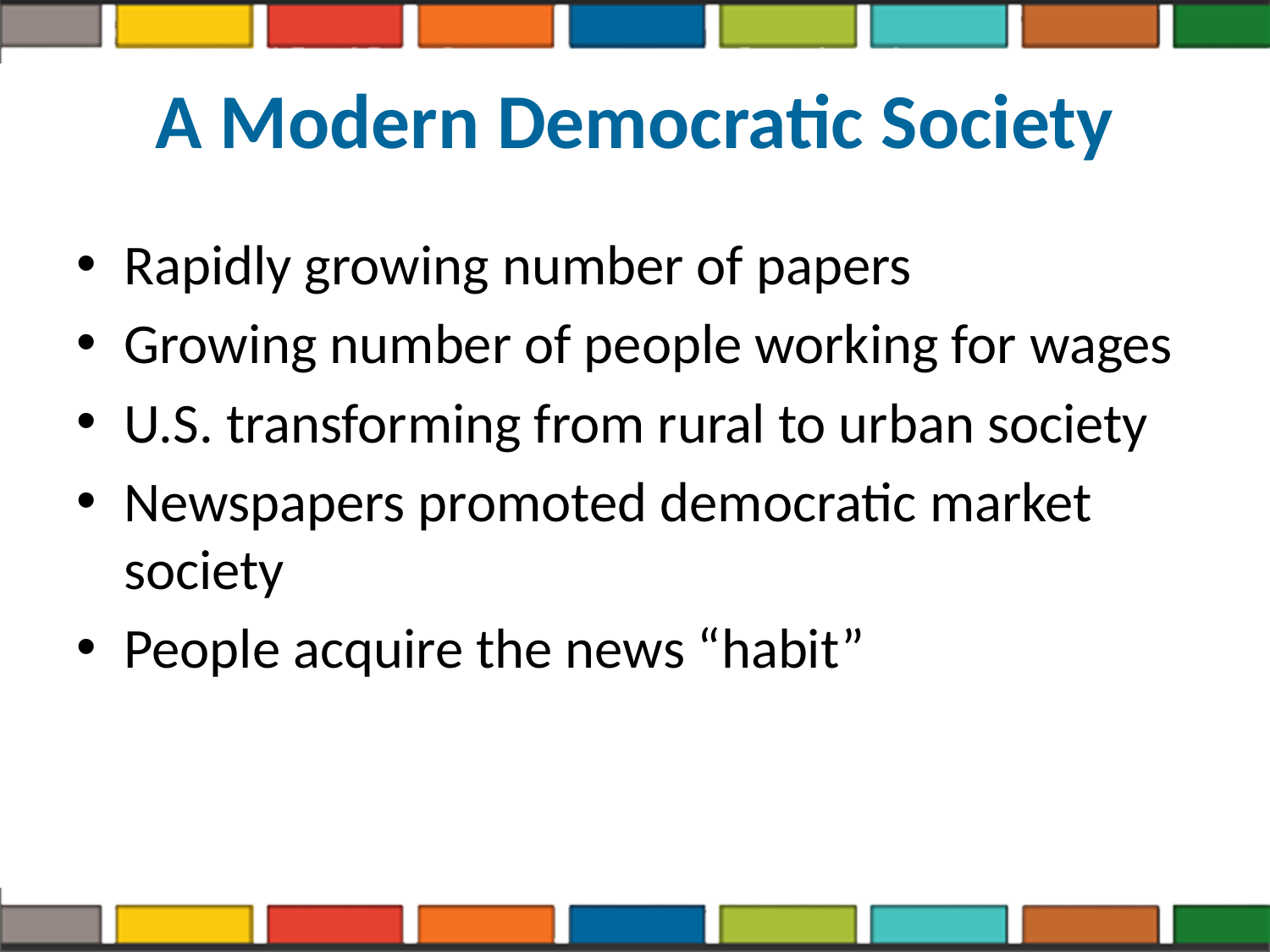

# A Modern Democratic Society
Rapidly growing number of papers
Growing number of people working for wages
U.S. transforming from rural to urban society
Newspapers promoted democratic market society
People acquire the news “habit”